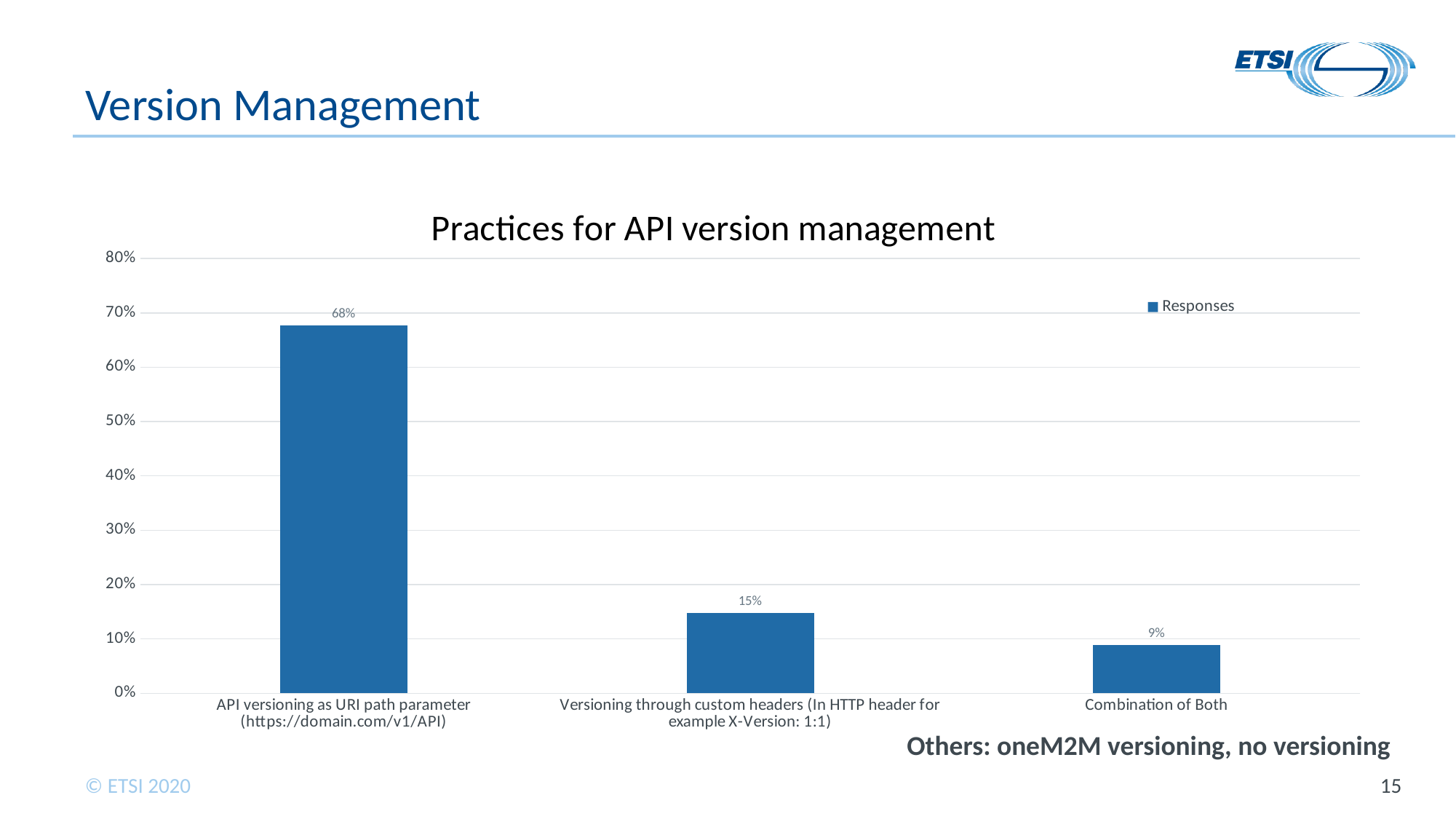

# Version Management

### Chart: Practices for API version management

| Category | Responses |
|---|---|
| API versioning as URI path parameter (https://domain.com/v1/API) | 0.6764705882352942 |
| Versioning through custom headers (In HTTP header for example X-Version: 1:1) | 0.14705882352941177 |
| Combination of Both | 0.08823529411764706 |
Others: oneM2M versioning, no versioning